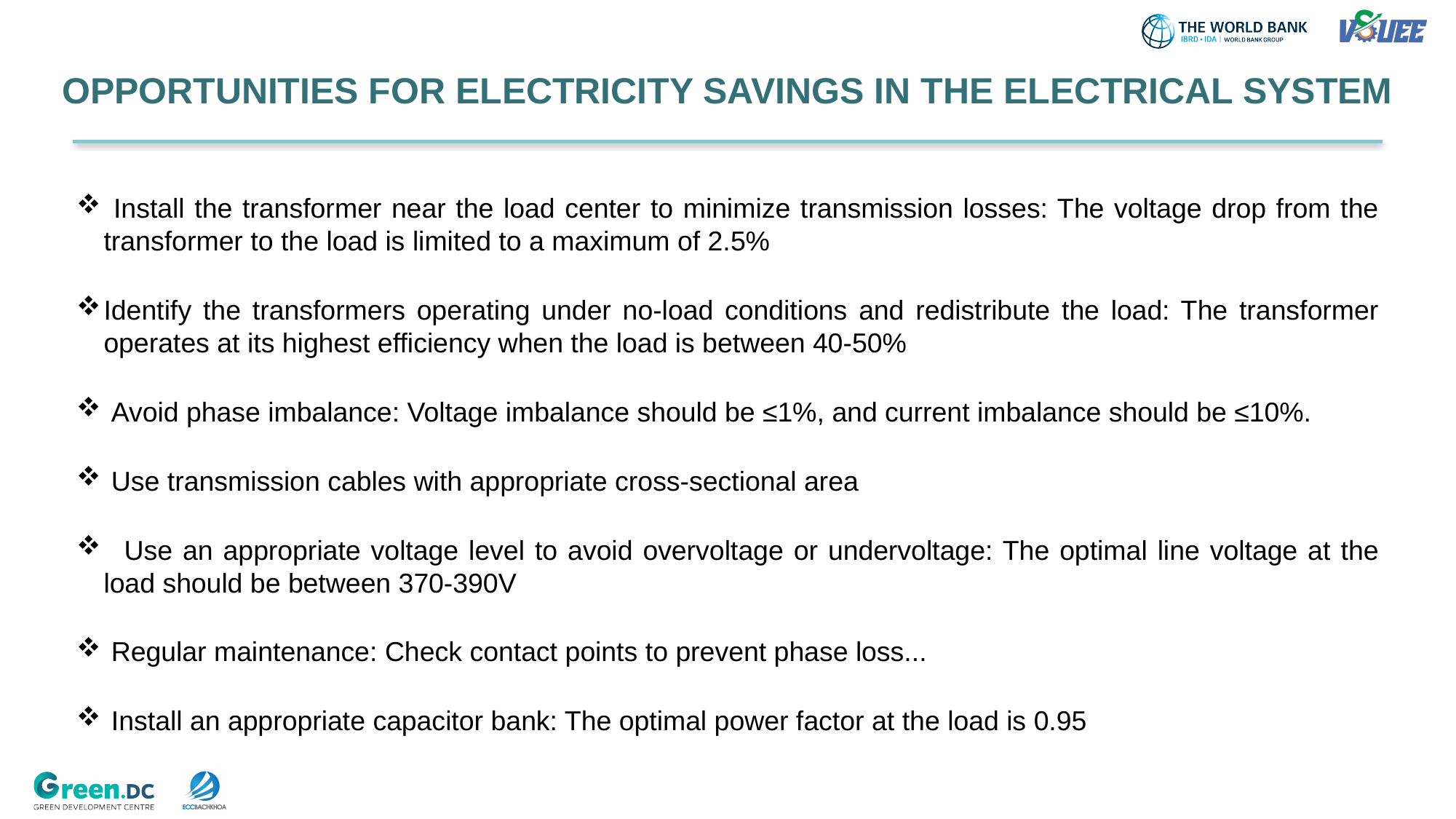

# OPPORTUNITIES FOR ELECTRICITY SAVINGS IN THE ELECTRICAL SYSTEM
 Install the transformer near the load center to minimize transmission losses: The voltage drop from the transformer to the load is limited to a maximum of 2.5%
Identify the transformers operating under no-load conditions and redistribute the load: The transformer operates at its highest efficiency when the load is between 40-50%
 Avoid phase imbalance: Voltage imbalance should be ≤1%, and current imbalance should be ≤10%.
 Use transmission cables with appropriate cross-sectional area
  Use an appropriate voltage level to avoid overvoltage or undervoltage: The optimal line voltage at the load should be between 370-390V
 Regular maintenance: Check contact points to prevent phase loss...
 Install an appropriate capacitor bank: The optimal power factor at the load is 0.95